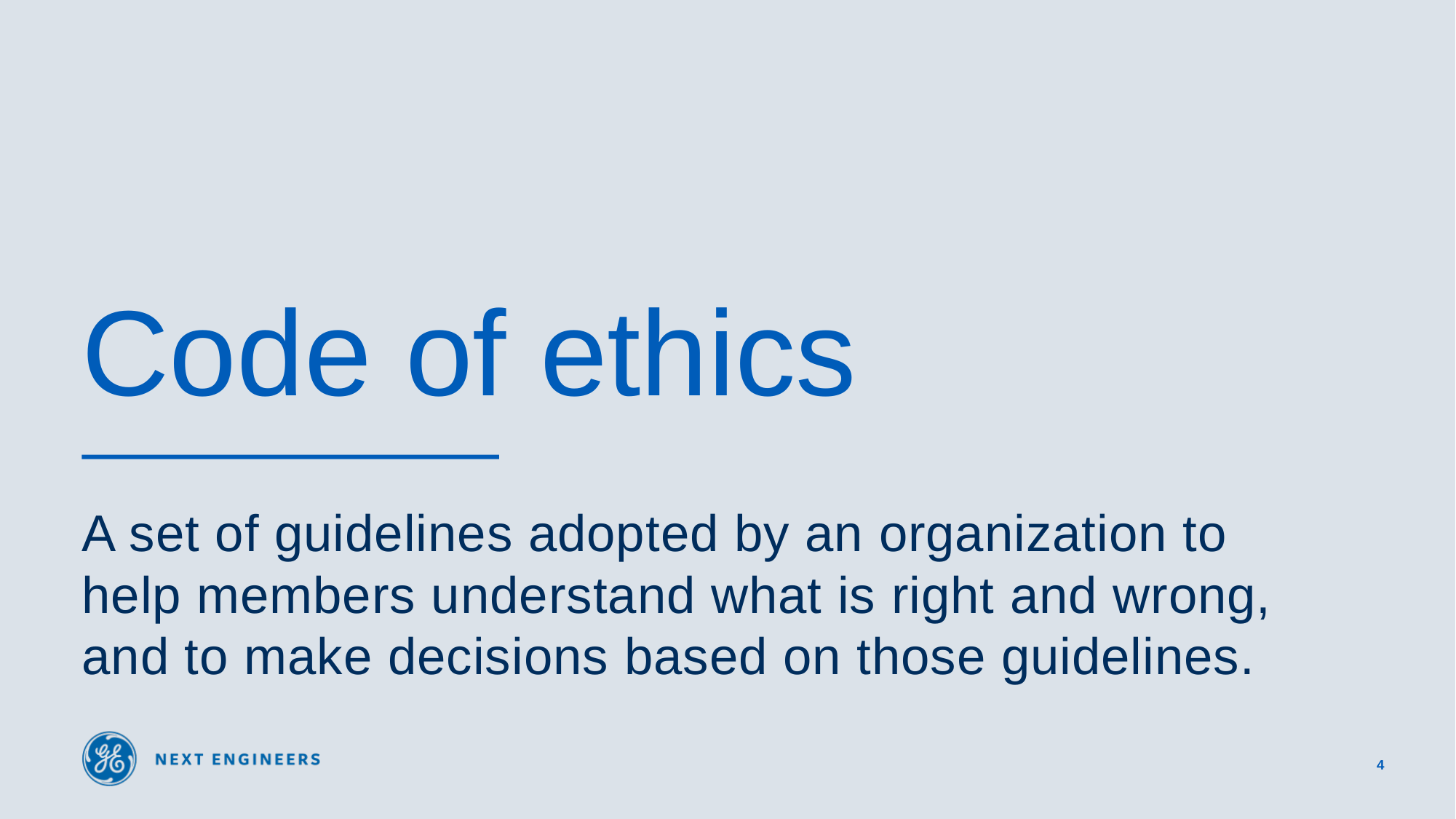

# Code of ethics
A set of guidelines adopted by an organization to help members understand what is right and wrong, and to make decisions based on those guidelines.
4